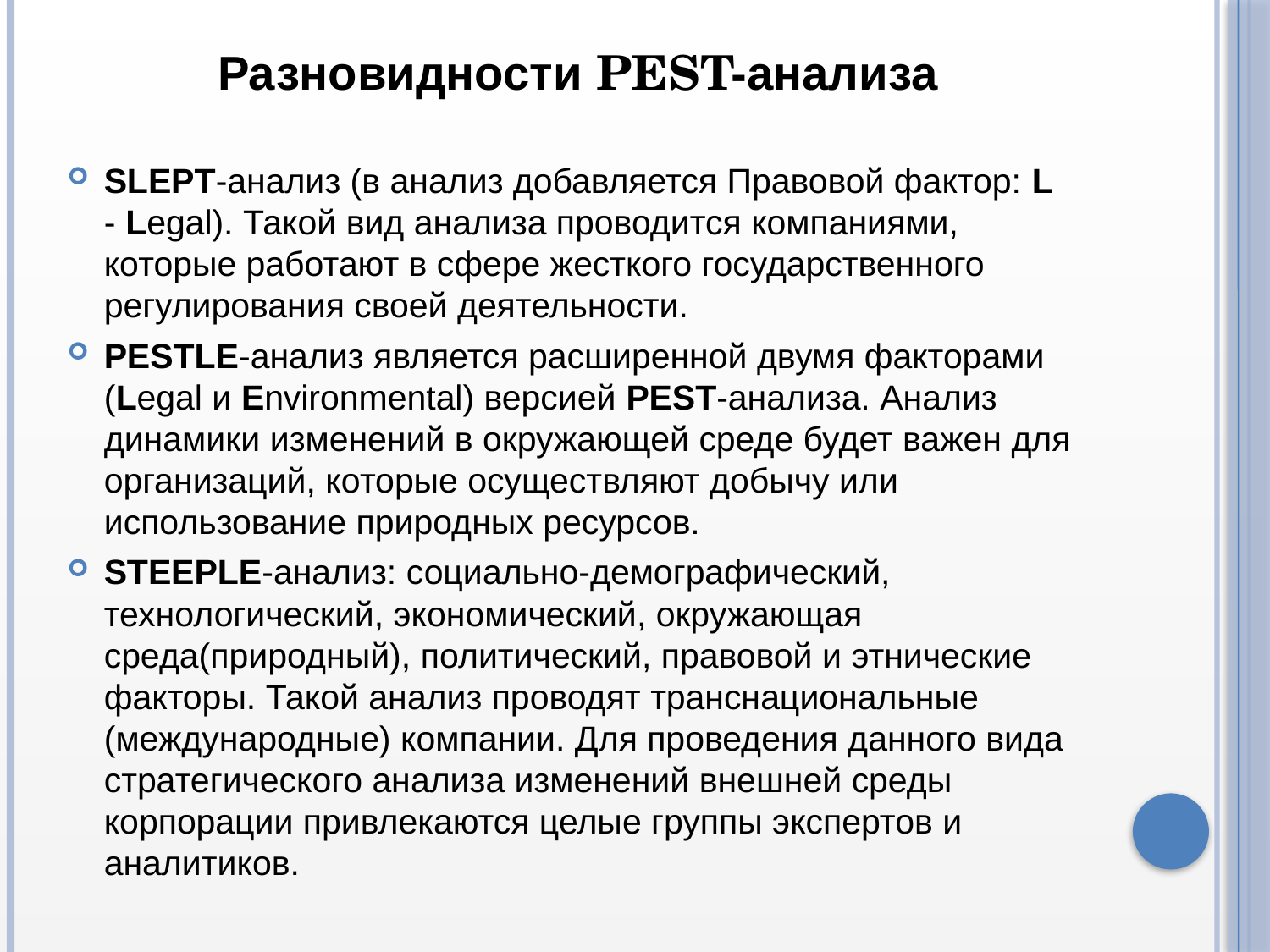

Разновидности PEST-анализа

SLEPT-анализ (в анализ добавляется Правовой фактор: L - Legal). Такой вид анализа проводится компаниями, которые работают в сфере жесткого государственного регулирования своей деятельности.
PESTLE-анализ является расширенной двумя факторами (Legal и Environmental) версией PEST-анализа. Анализ динамики изменений в окружающей среде будет важен для организаций, которые осуществляют добычу или использование природных ресурсов.
STEEPLE-анализ: социально-демографический, технологический, экономический, окружающая среда(природный), политический, правовой и этнические факторы. Такой анализ проводят транснациональные (международные) компании. Для проведения данного вида стратегического анализа изменений внешней среды корпорации привлекаются целые группы экспертов и аналитиков.